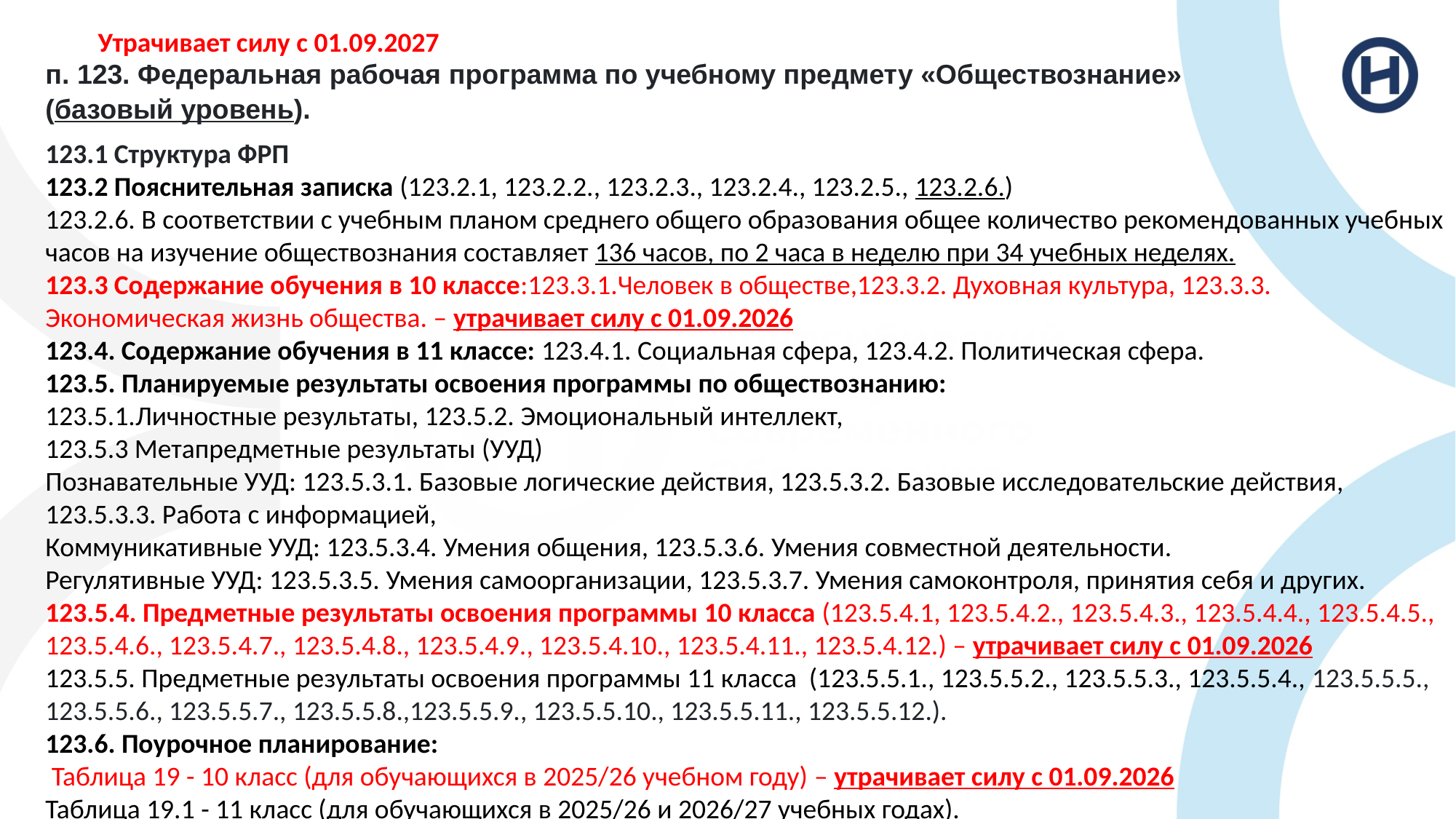

Утрачивает силу с 01.09.2027
п. 123. Федеральная рабочая программа по учебному предмету «Обществознание» (базовый уровень).
123.1 Структура ФРП
123.2 Пояснительная записка (123.2.1, 123.2.2., 123.2.3., 123.2.4., 123.2.5., 123.2.6.)
123.2.6. В соответствии с учебным планом среднего общего образования общее количество рекомендованных учебных часов на изучение обществознания составляет 136 часов, по 2 часа в неделю при 34 учебных неделях.
123.3 Содержание обучения в 10 классе:123.3.1.Человек в обществе,123.3.2. Духовная культура, 123.3.3. Экономическая жизнь общества. – утрачивает силу с 01.09.2026
123.4. Содержание обучения в 11 классе: 123.4.1. Социальная сфера, 123.4.2. Политическая сфера.
123.5. Планируемые результаты освоения программы по обществознанию:
123.5.1.Личностные результаты, 123.5.2. Эмоциональный интеллект,
123.5.3 Метапредметные результаты (УУД)
Познавательные УУД: 123.5.3.1. Базовые логические действия, 123.5.3.2. Базовые исследовательские действия, 123.5.3.3. Работа с информацией,
Коммуникативные УУД: 123.5.3.4. Умения общения, 123.5.3.6. Умения совместной деятельности.
Регулятивные УУД: 123.5.3.5. Умения самоорганизации, 123.5.3.7. Умения самоконтроля, принятия себя и других.
123.5.4. Предметные результаты освоения программы 10 класса (123.5.4.1, 123.5.4.2., 123.5.4.3., 123.5.4.4., 123.5.4.5., 123.5.4.6., 123.5.4.7., 123.5.4.8., 123.5.4.9., 123.5.4.10., 123.5.4.11., 123.5.4.12.) – утрачивает силу с 01.09.2026
123.5.5. Предметные результаты освоения программы 11 класса  (123.5.5.1., 123.5.5.2., 123.5.5.3., 123.5.5.4., 123.5.5.5., 123.5.5.6., 123.5.5.7., 123.5.5.8.,123.5.5.9., 123.5.5.10., 123.5.5.11., 123.5.5.12.).
123.6. Поурочное планирование:
 Таблица 19 - 10 класс (для обучающихся в 2025/26 учебном году) – утрачивает силу с 01.09.2026
Таблица 19.1 - 11 класс (для обучающихся в 2025/26 и 2026/27 учебных годах).